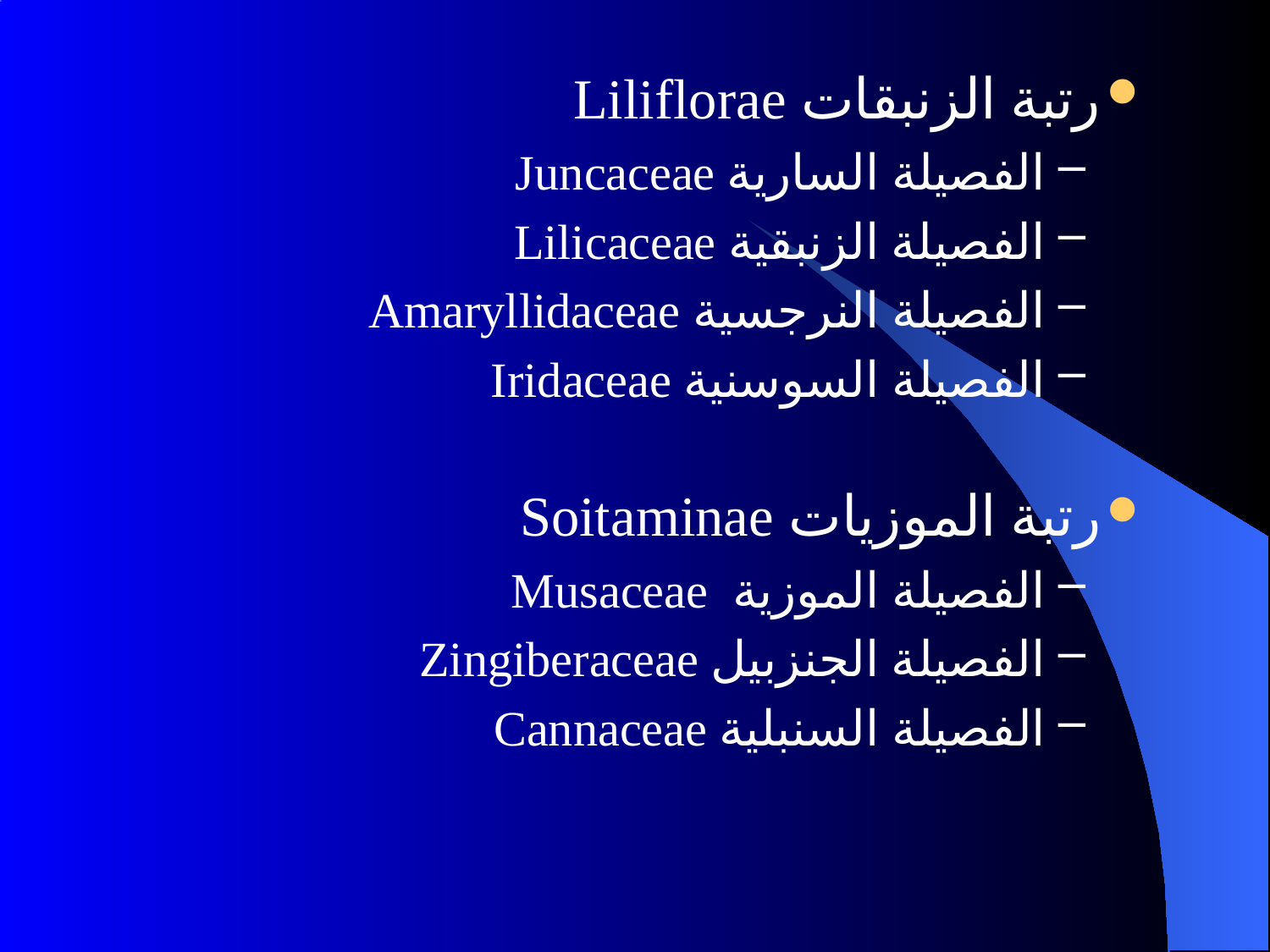

رتبة الزنبقات Liliflorae
الفصيلة السارية Juncaceae
الفصيلة الزنبقية Lilicaceae
الفصيلة النرجسية Amaryllidaceae
الفصيلة السوسنية Iridaceae

رتبة الموزيات Soitaminae
الفصيلة الموزية  Musaceae
الفصيلة الجنزبيل Zingiberaceae
الفصيلة السنبلية Cannaceae